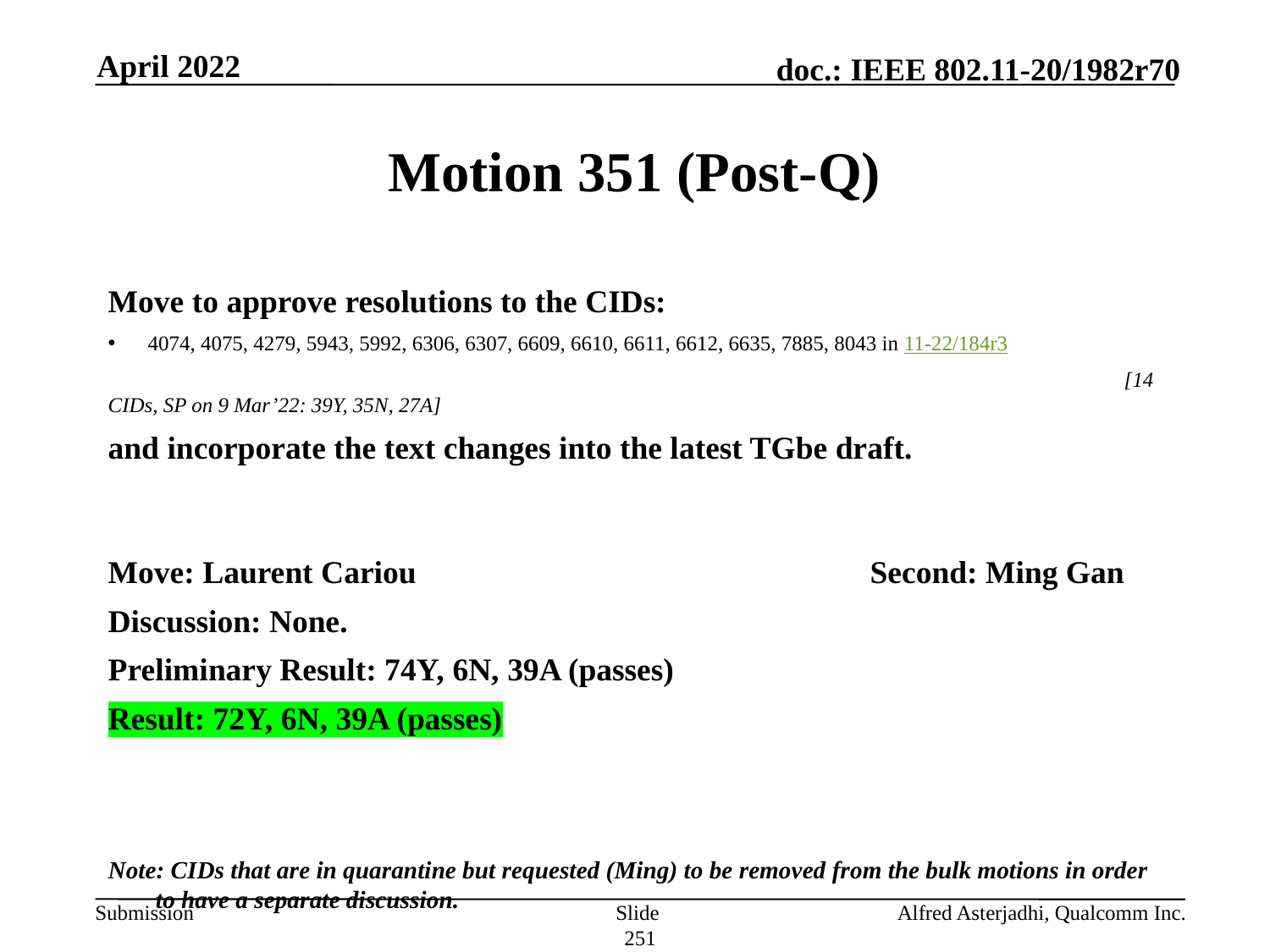

April 2022
# Motion 351 (Post-Q)
Move to approve resolutions to the CIDs:
4074, 4075, 4279, 5943, 5992, 6306, 6307, 6609, 6610, 6611, 6612, 6635, 7885, 8043 in 11-22/184r3
  								[14 CIDs, SP on 9 Mar’22: 39Y, 35N, 27A]
and incorporate the text changes into the latest TGbe draft.

Move: Laurent Cariou				Second: Ming Gan
Discussion: None.
Preliminary Result: 74Y, 6N, 39A (passes)
Result: 72Y, 6N, 39A (passes)

Note: CIDs that are in quarantine but requested (Ming) to be removed from the bulk motions in order to have a separate discussion.

Slide 251
Alfred Asterjadhi, Qualcomm Inc.